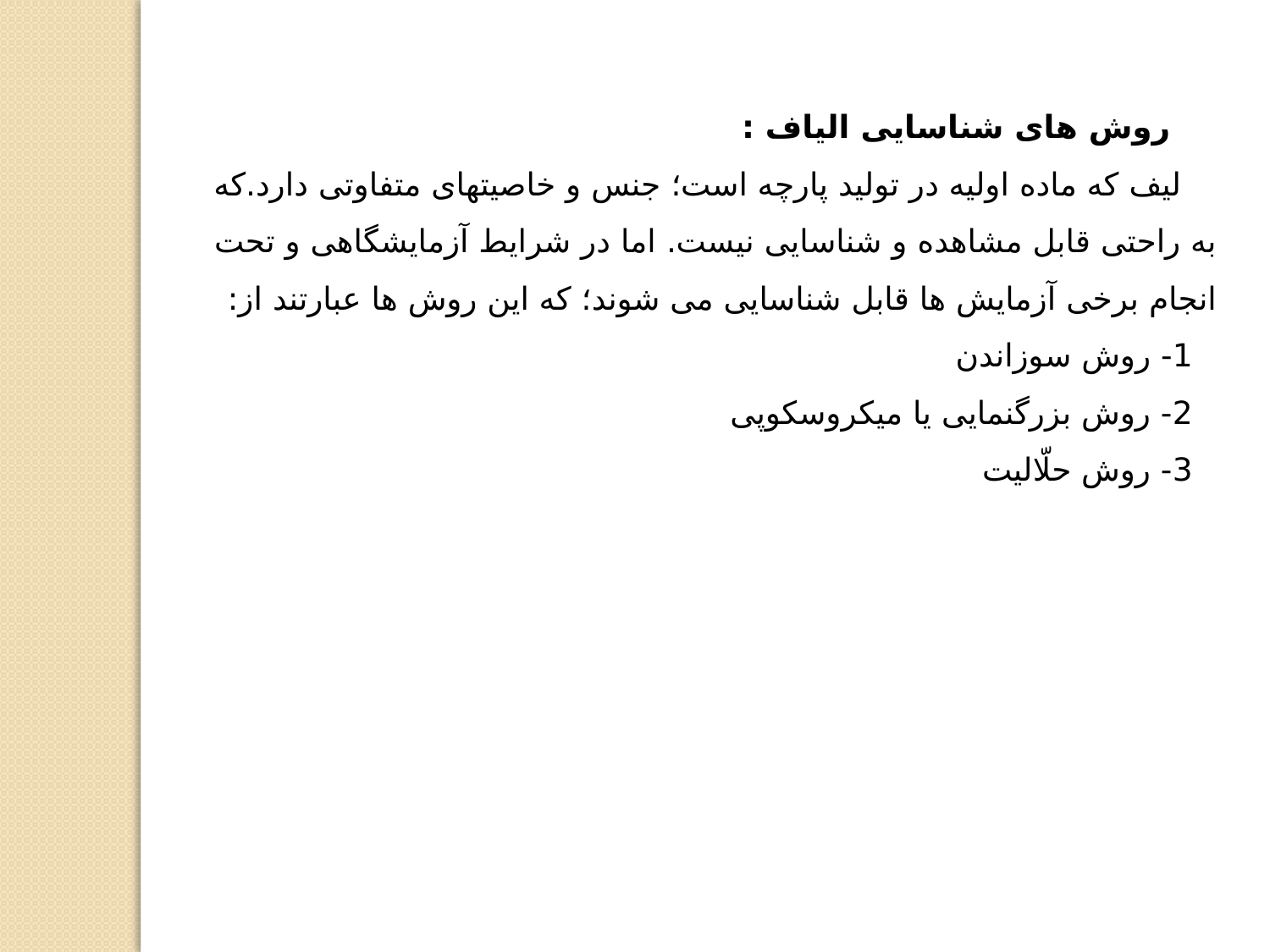

روش های شناسایی الیاف :
 لیف که ماده اولیه در تولید پارچه است؛ جنس و خاصیتهای متفاوتی دارد.که به راحتی قابل مشاهده و شناسایی نیست. اما در شرایط آزمایشگاهی و تحت انجام برخی آزمایش ها قابل شناسایی می شوند؛ که این روش ها عبارتند از:
1- روش سوزاندن
2- روش بزرگنمایی یا میکروسکوپی
3- روش حلّالیت